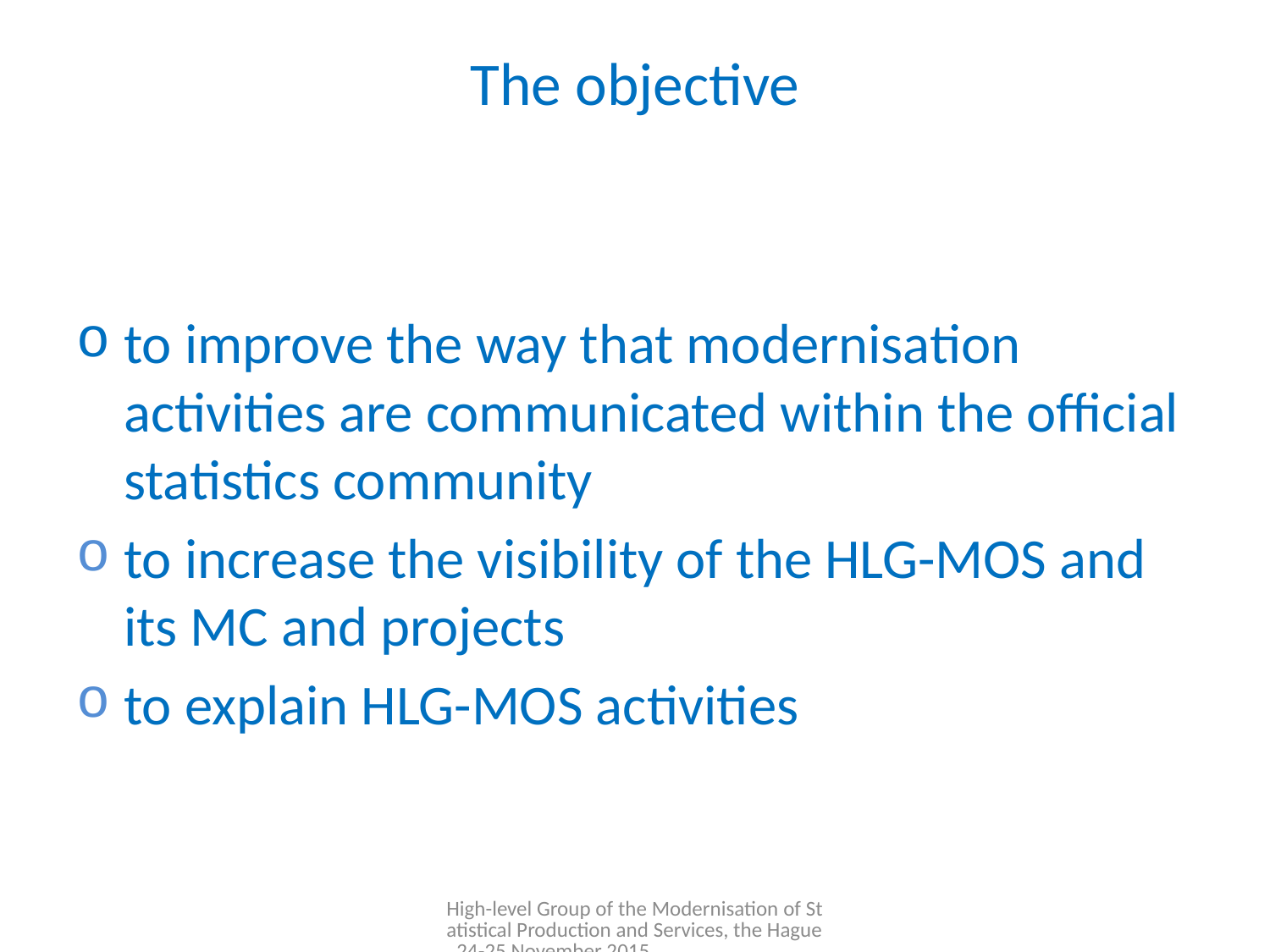

# The objective

to improve the way that modernisation activities are communicated within the official statistics community
to increase the visibility of the HLG-MOS and its MC and projects
to explain HLG-MOS activities
High-level Group of the Modernisation of Statistical Production and Services, the Hague, 24-25 November 2015